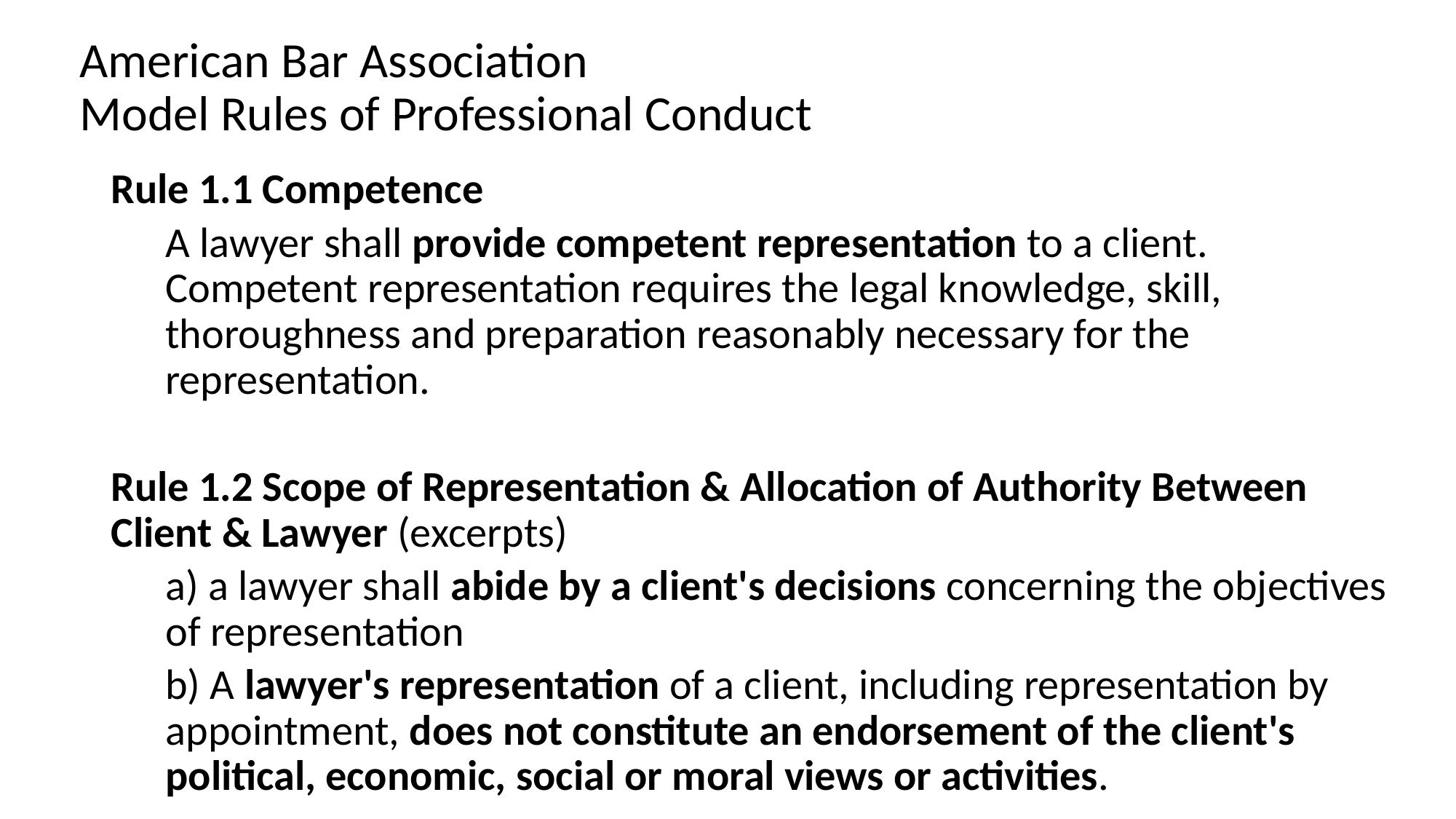

# American Bar Association Model Rules of Professional Conduct
Rule 1.1 Competence
A lawyer shall provide competent representation to a client. Competent representation requires the legal knowledge, skill, thoroughness and preparation reasonably necessary for the representation.
Rule 1.2 Scope of Representation & Allocation of Authority Between Client & Lawyer (excerpts)
a) a lawyer shall abide by a client's decisions concerning the objectives of representation
b) A lawyer's representation of a client, including representation by appointment, does not constitute an endorsement of the client's political, economic, social or moral views or activities.